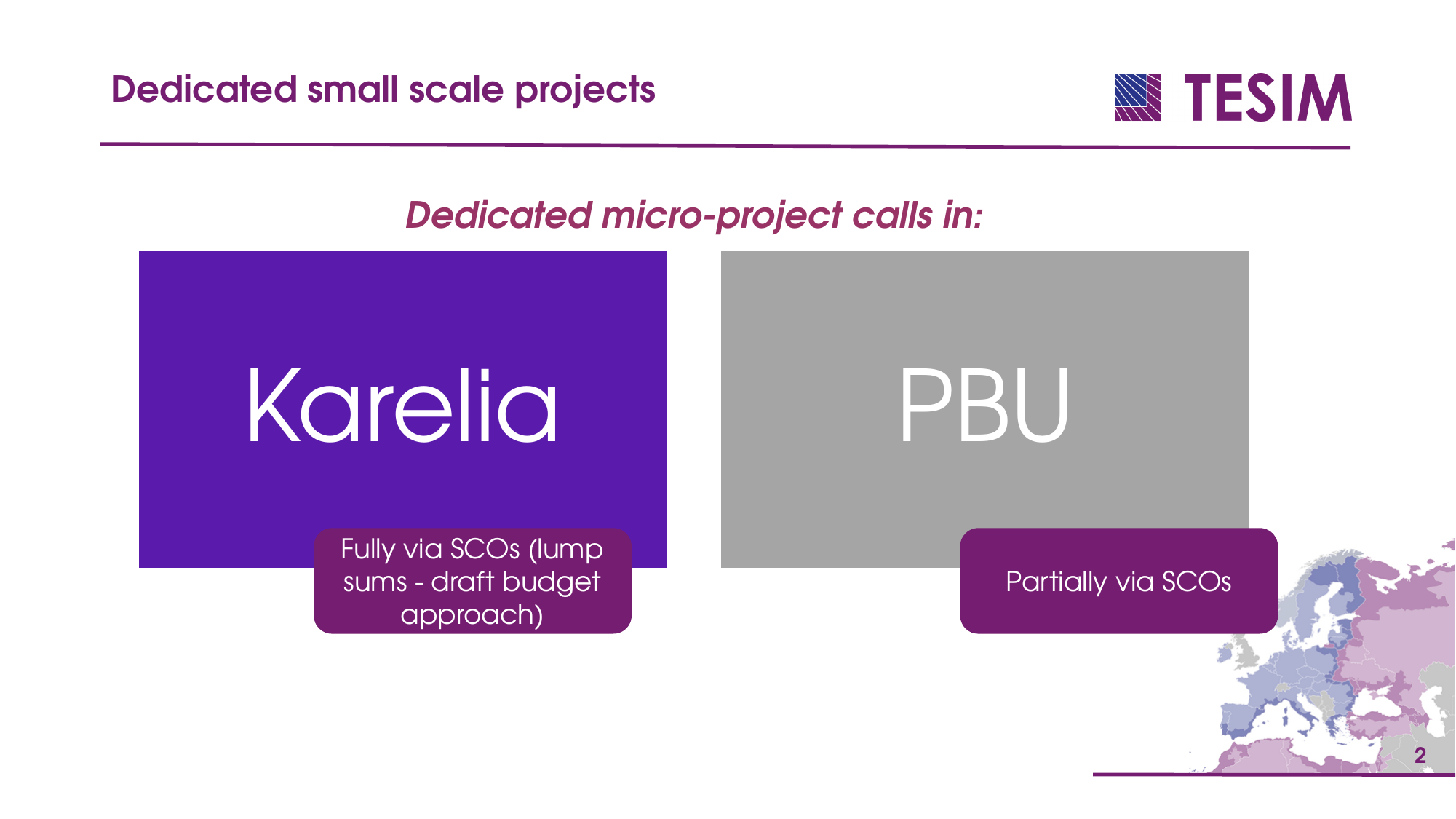

Dedicated small scale projects
Karelia
PBU
Dedicated micro-project calls in:
Partially via SCOs
Fully via SCOs (lump sums - draft budget approach)